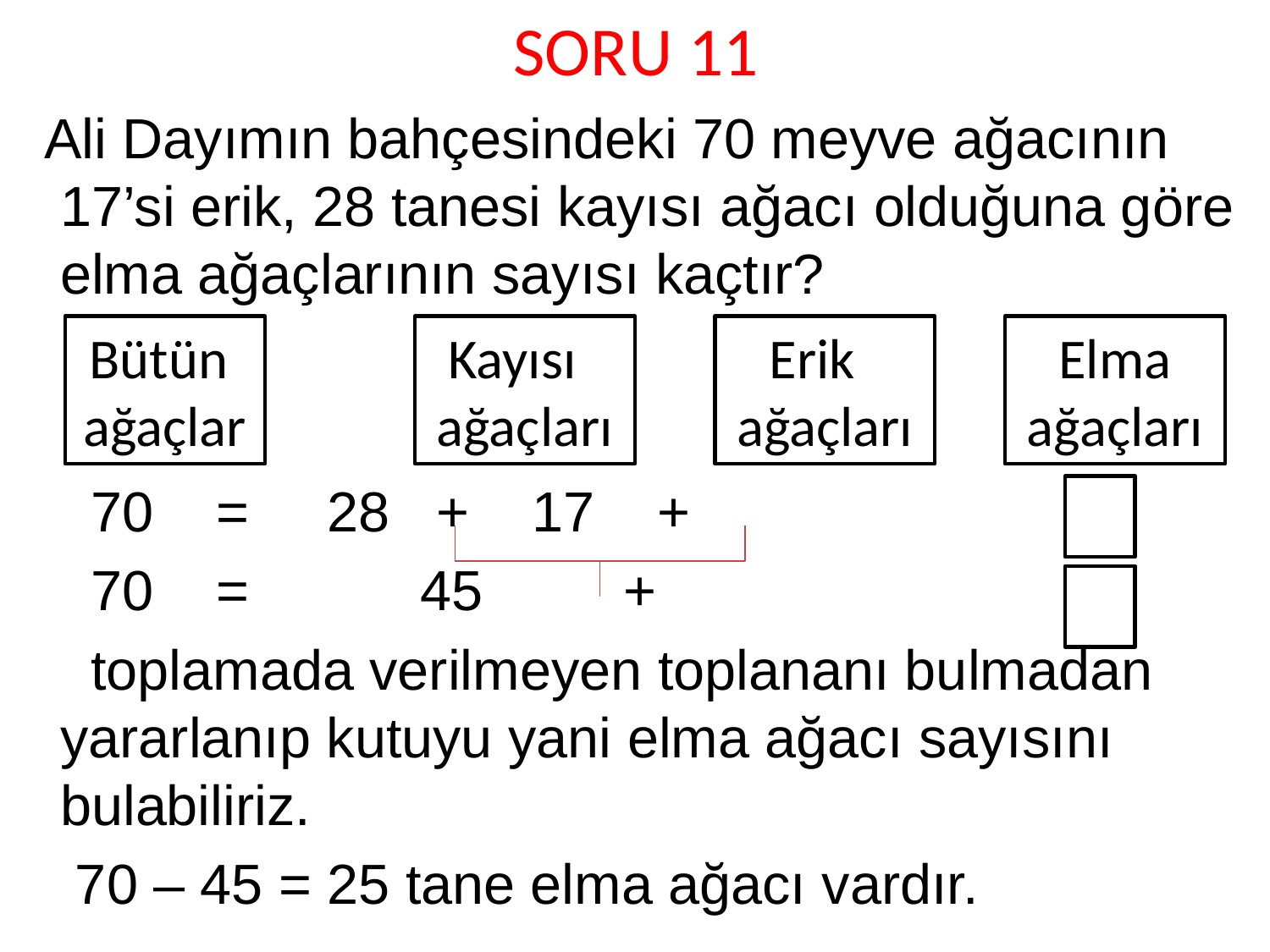

# SORU 11
  Ali Dayımın bahçesindeki 70 meyve ağacının 17’si erik, 28 tanesi kayısı ağacı olduğuna göre elma ağaçlarının sayısı kaçtır?

     70    =     28   +    17    +
     70    =           45         +
     toplamada verilmeyen toplananı bulmadan yararlanıp kutuyu yani elma ağacı sayısını bulabiliriz.
    70 – 45 = 25 tane elma ağacı vardır.
Bütün
ağaçlar
Kayısı
ağaçları
Erik
ağaçları
Elma
ağaçları